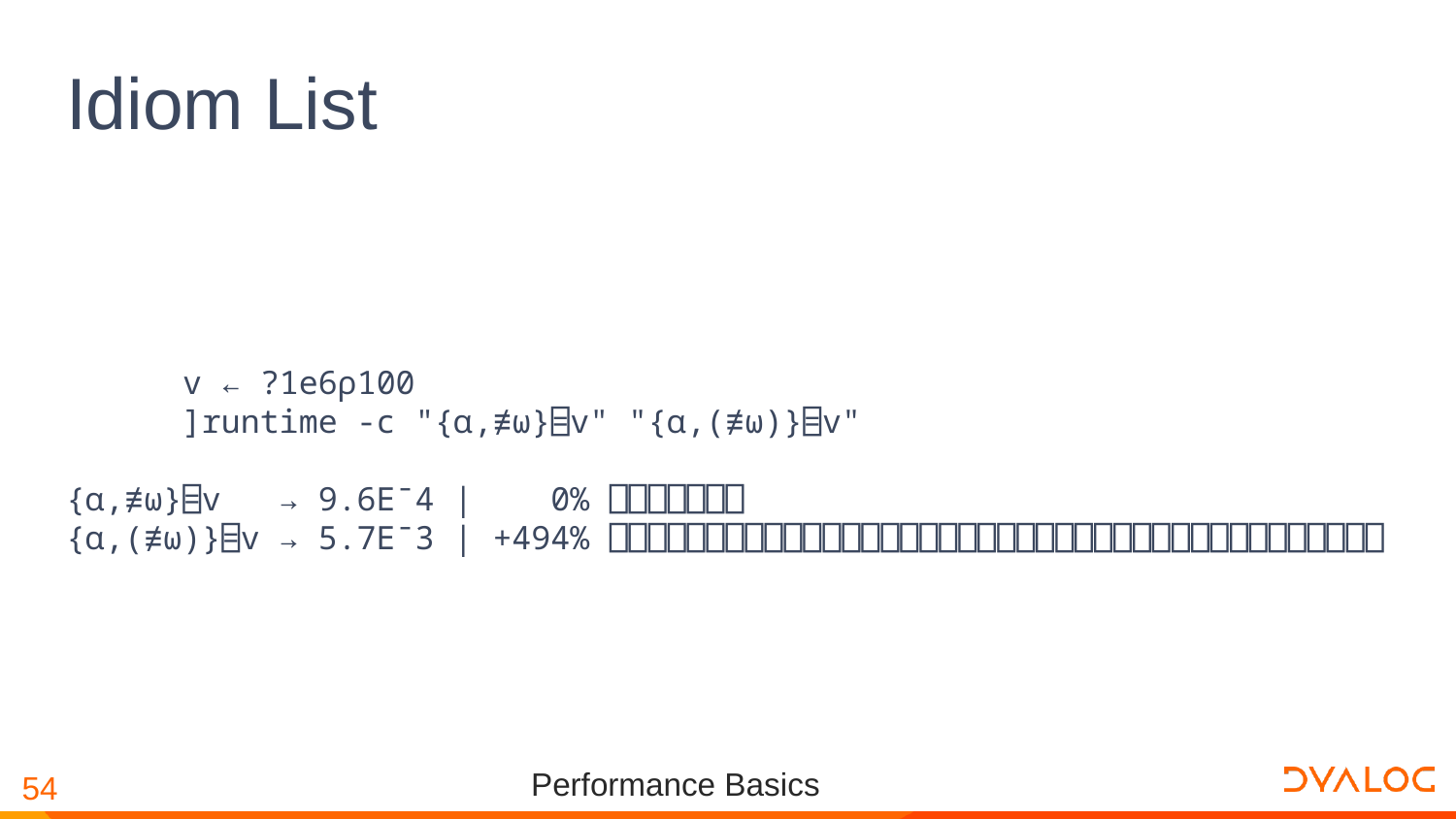

# Idiom List
      v ← ?1e6⍴100
      ]runtime -c "{⍺,≢⍵}⌸v" "{⍺,(≢⍵)}⌸v"
{⍺,≢⍵}⌸v   → 9.6E¯4 |    0% ⎕⎕⎕⎕⎕⎕⎕
{⍺,(≢⍵)}⌸v → 5.7E¯3 | +494% ⎕⎕⎕⎕⎕⎕⎕⎕⎕⎕⎕⎕⎕⎕⎕⎕⎕⎕⎕⎕⎕⎕⎕⎕⎕⎕⎕⎕⎕⎕⎕⎕⎕⎕⎕⎕⎕⎕⎕⎕